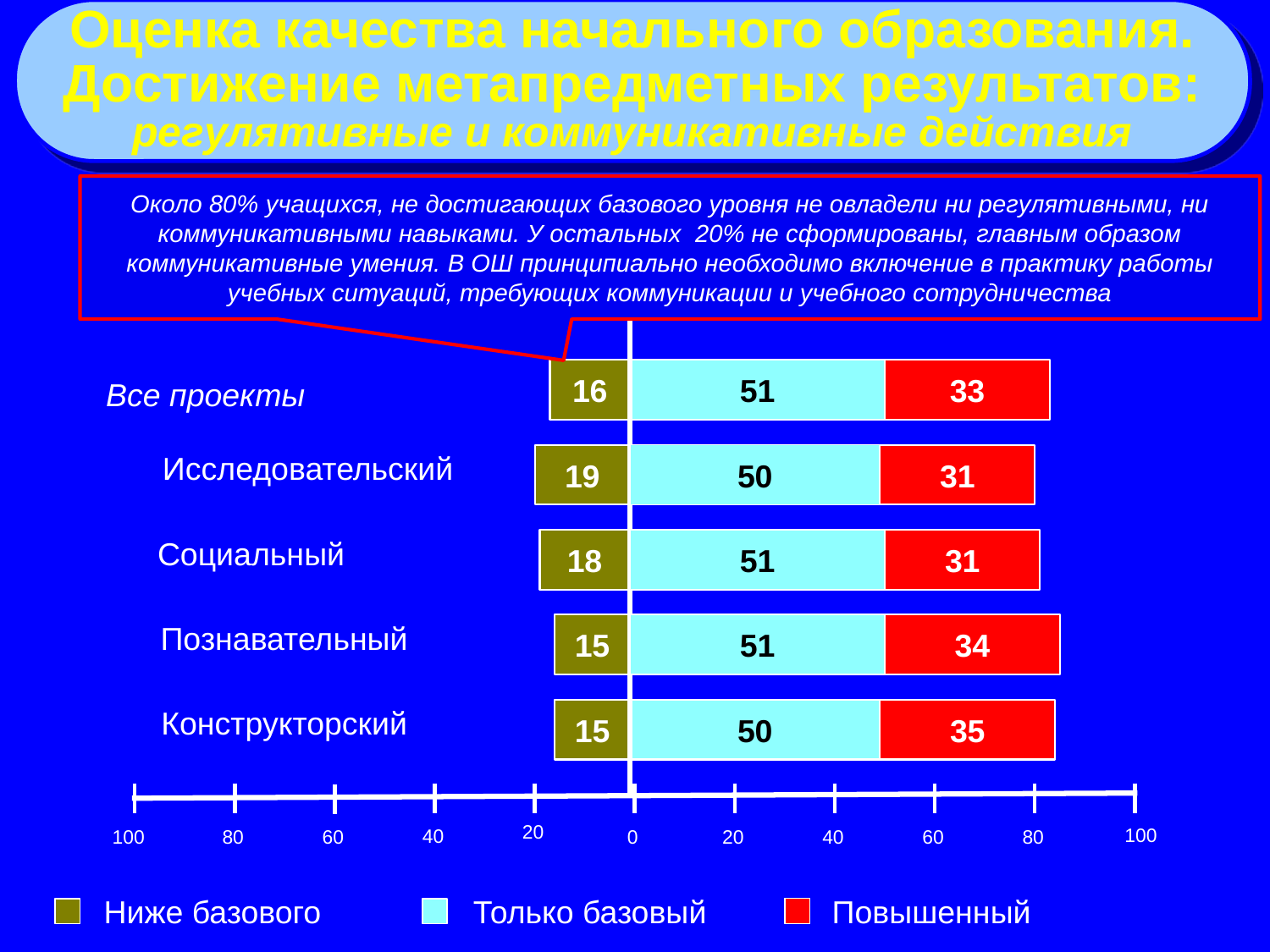

Оценка качества начального образования.
Достижение метапредметных результатов:
регулятивные и коммуникативные действия
Около 80% учащихся, не достигающих базового уровня не овладели ни регулятивными, ни коммуникативными навыками. У остальных  20% не сформированы, главным образом коммуникативные умения. В ОШ принципиально необходимо включение в практику работы учебных ситуаций, требующих коммуникации и учебного сотрудничества
Все проекты
16
51
33
Все проекты
Исследовательский
19
50
31
Социальный
18
51
31
Познавательный
15
51
34
Конструкторский
15
50
35
20
100
40
100
80
60
0
20
40
60
80
Ниже базового
Только базовый
Повышенный